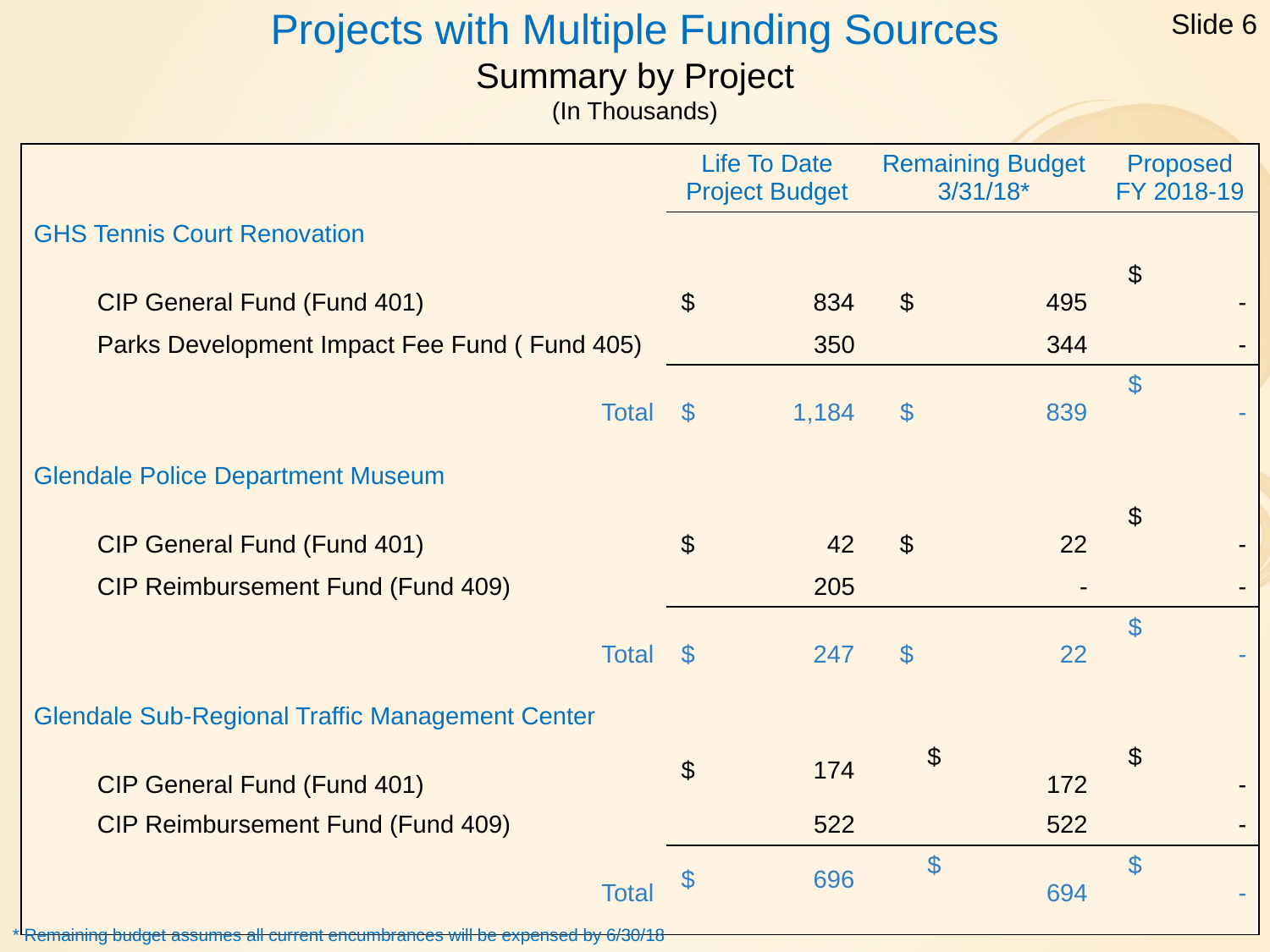

Slide 6
Projects with Multiple Funding Sources
Summary by Project
(In Thousands)
|  | Life To Date Project Budget | Remaining Budget 3/31/18\* | Proposed FY 2018-19 |
| --- | --- | --- | --- |
| GHS Tennis Court Renovation |  |  |  |
| CIP General Fund (Fund 401) | $ 834 | $ 495 | $ - |
| Parks Development Impact Fee Fund ( Fund 405) | 350 | 344 | - |
| Total | $ 1,184 | $ 839 | $ - |
|  |  |  |  |
| Glendale Police Department Museum |  |  |  |
| CIP General Fund (Fund 401) | $ 42 | $ 22 | $ - |
| CIP Reimbursement Fund (Fund 409) | 205 | - | - |
| Total | $ 247 | $ 22 | $ - |
|  |  |  |  |
| Glendale Sub-Regional Traffic Management Center |  |  |  |
| CIP General Fund (Fund 401) | $ 174 | $ 172 | $ - |
| CIP Reimbursement Fund (Fund 409) | 522 | 522 | - |
| Total | $ 696 | $ 694 | $ - |
|  |  |  |  |
* Remaining budget assumes all current encumbrances will be expensed by 6/30/18